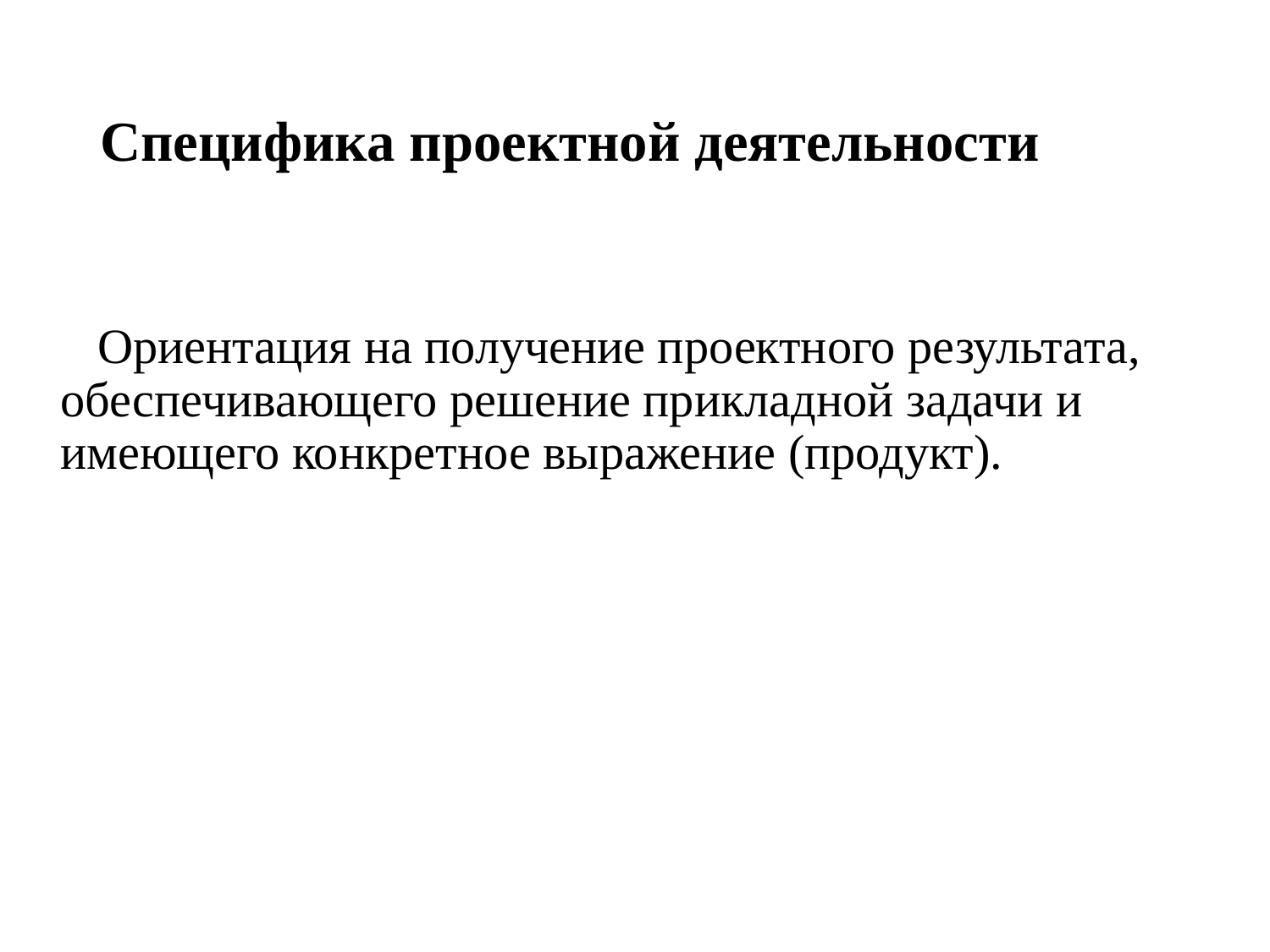

# Специфика проектной деятельности
   Ориентация на получение проектного результата, обеспечивающего решение прикладной задачи и имеющего конкретное выражение (продукт).